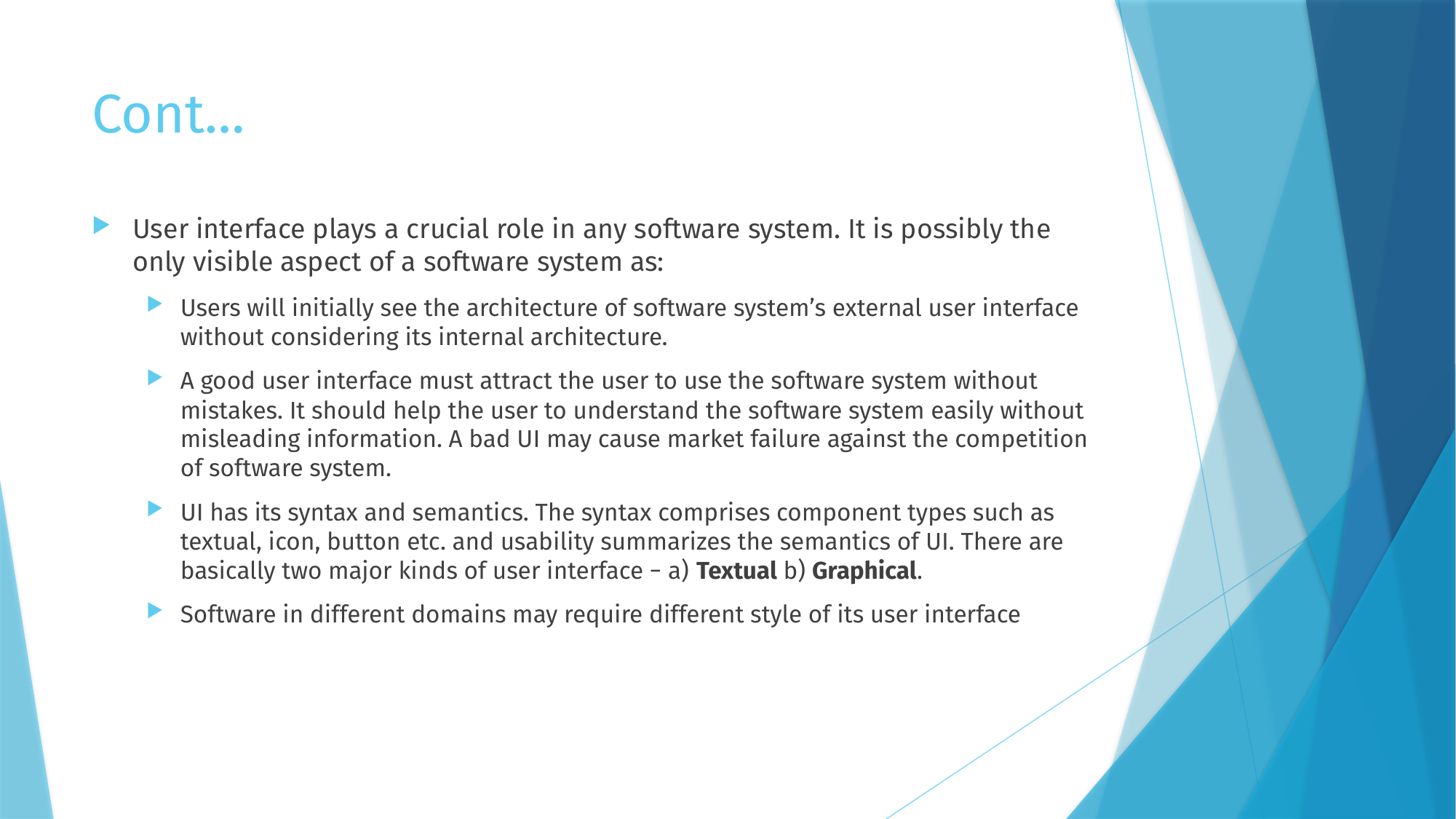

# Cont…
User interface plays a crucial role in any software system. It is possibly the only visible aspect of a software system as:
Users will initially see the architecture of software system’s external user interface without considering its internal architecture.
A good user interface must attract the user to use the software system without mistakes. It should help the user to understand the software system easily without misleading information. A bad UI may cause market failure against the competition of software system.
UI has its syntax and semantics. The syntax comprises component types such as textual, icon, button etc. and usability summarizes the semantics of UI. There are basically two major kinds of user interface − a) Textual b) Graphical.
Software in different domains may require different style of its user interface